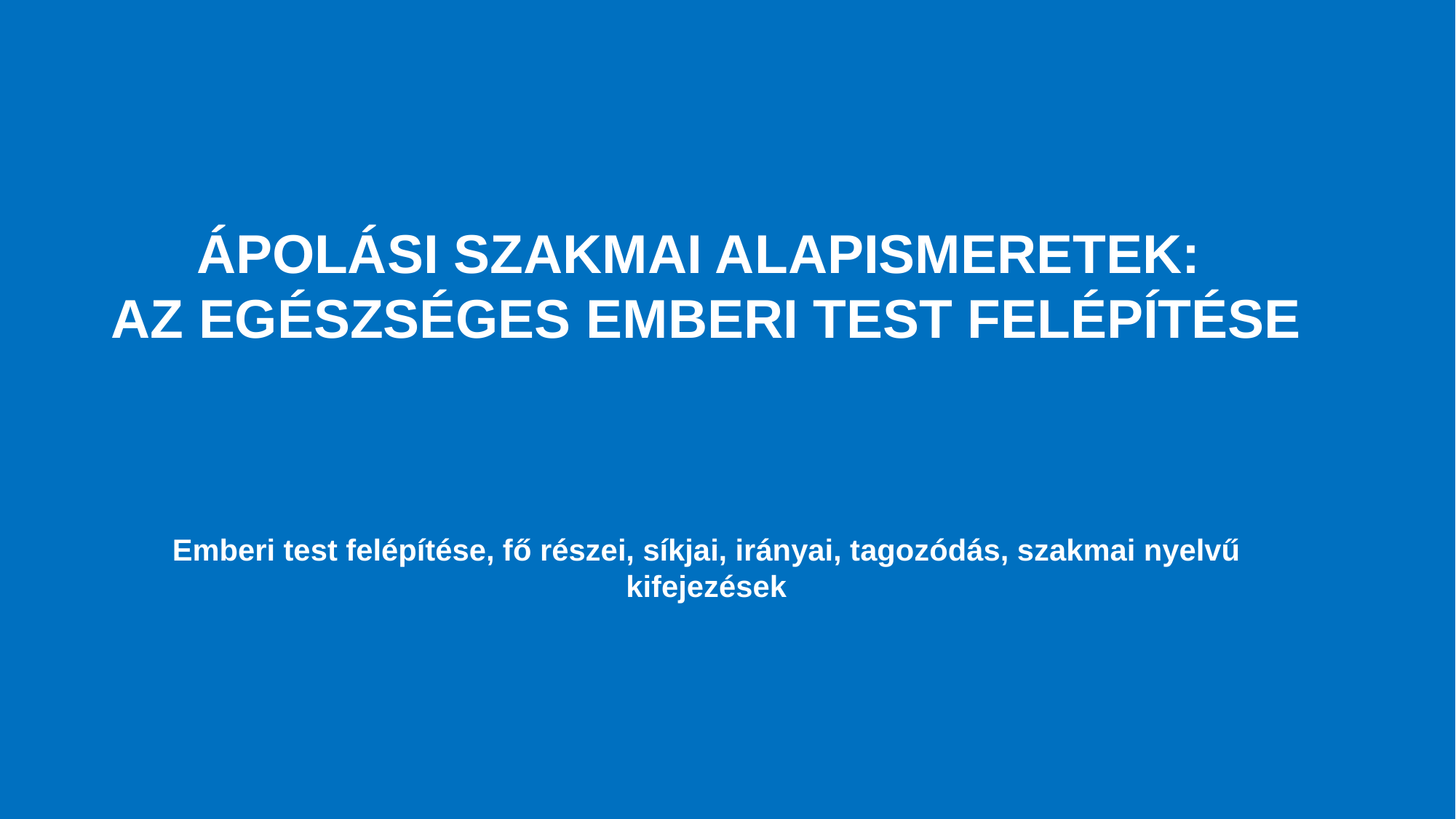

# Ápolási szakmai alapismeretek: az egészséges emberi test felépítése
Emberi test felépítése, fő részei, síkjai, irányai, tagozódás, szakmai nyelvű kifejezések